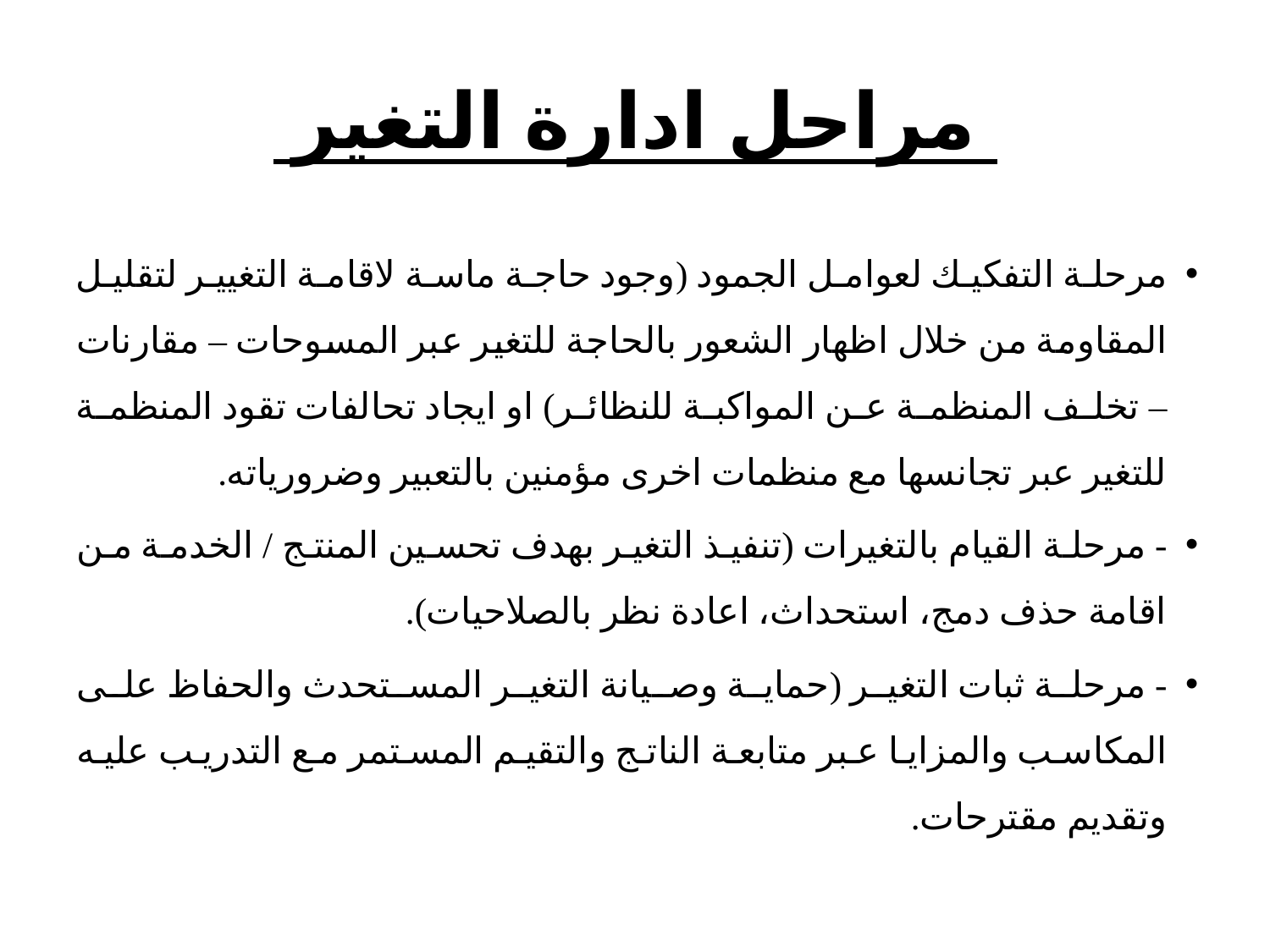

# مراحل ادارة التغير
مرحلة التفكيك لعوامل الجمود (وجود حاجة ماسة لاقامة التغيير لتقليل المقاومة من خلال اظهار الشعور بالحاجة للتغير عبر المسوحات – مقارنات – تخلف المنظمة عن المواكبة للنظائر) او ايجاد تحالفات تقود المنظمة للتغير عبر تجانسها مع منظمات اخرى مؤمنين بالتعبير وضرورياته.
- مرحلة القيام بالتغيرات (تنفيذ التغير بهدف تحسين المنتج / الخدمة من اقامة حذف دمج، استحداث، اعادة نظر بالصلاحيات).
- مرحلة ثبات التغير (حماية وصيانة التغير المستحدث والحفاظ على المكاسب والمزايا عبر متابعة الناتج والتقيم المستمر مع التدريب عليه وتقديم مقترحات.